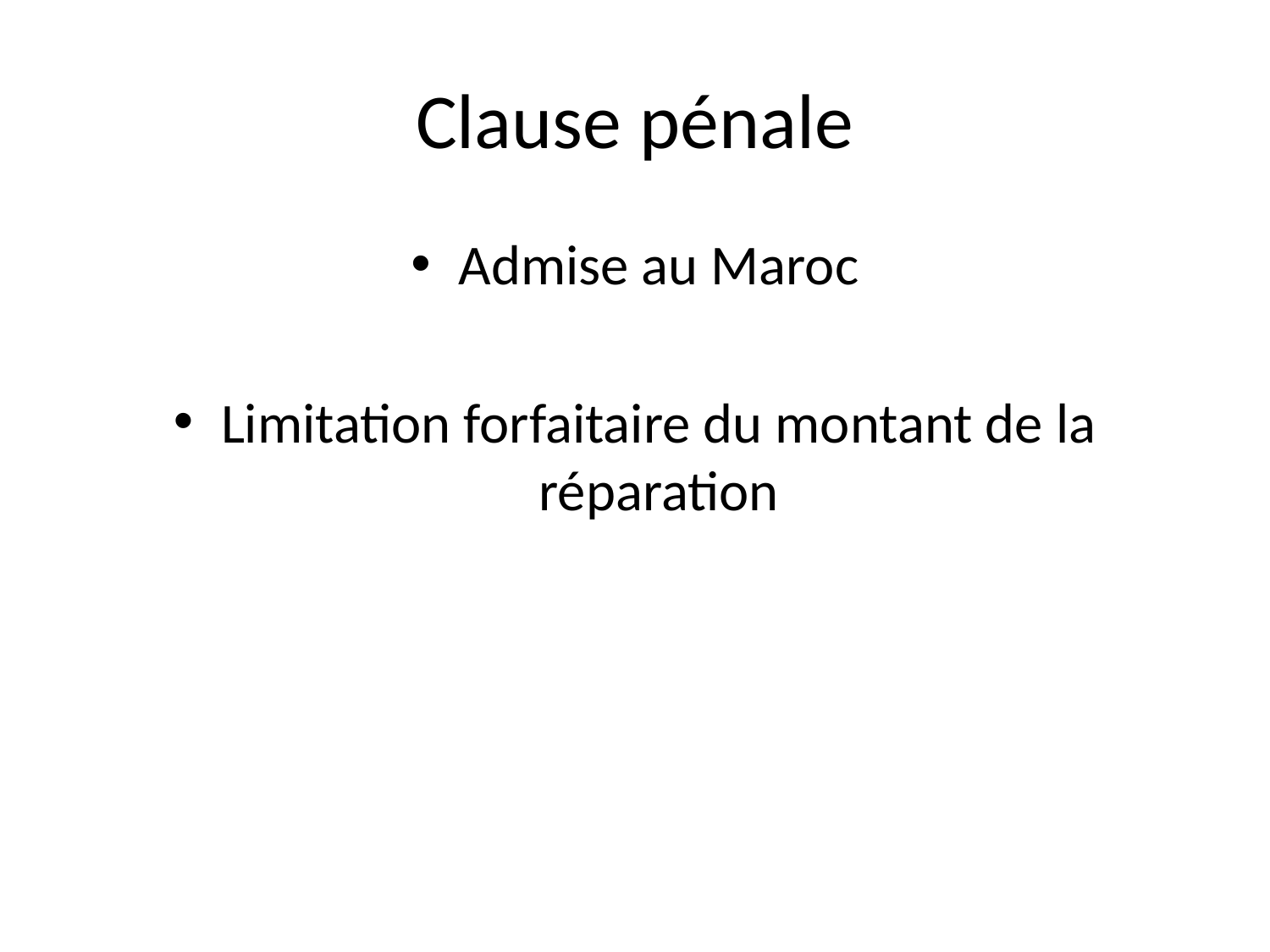

# Clause pénale
Admise au Maroc

Limitation forfaitaire du montant de la réparation